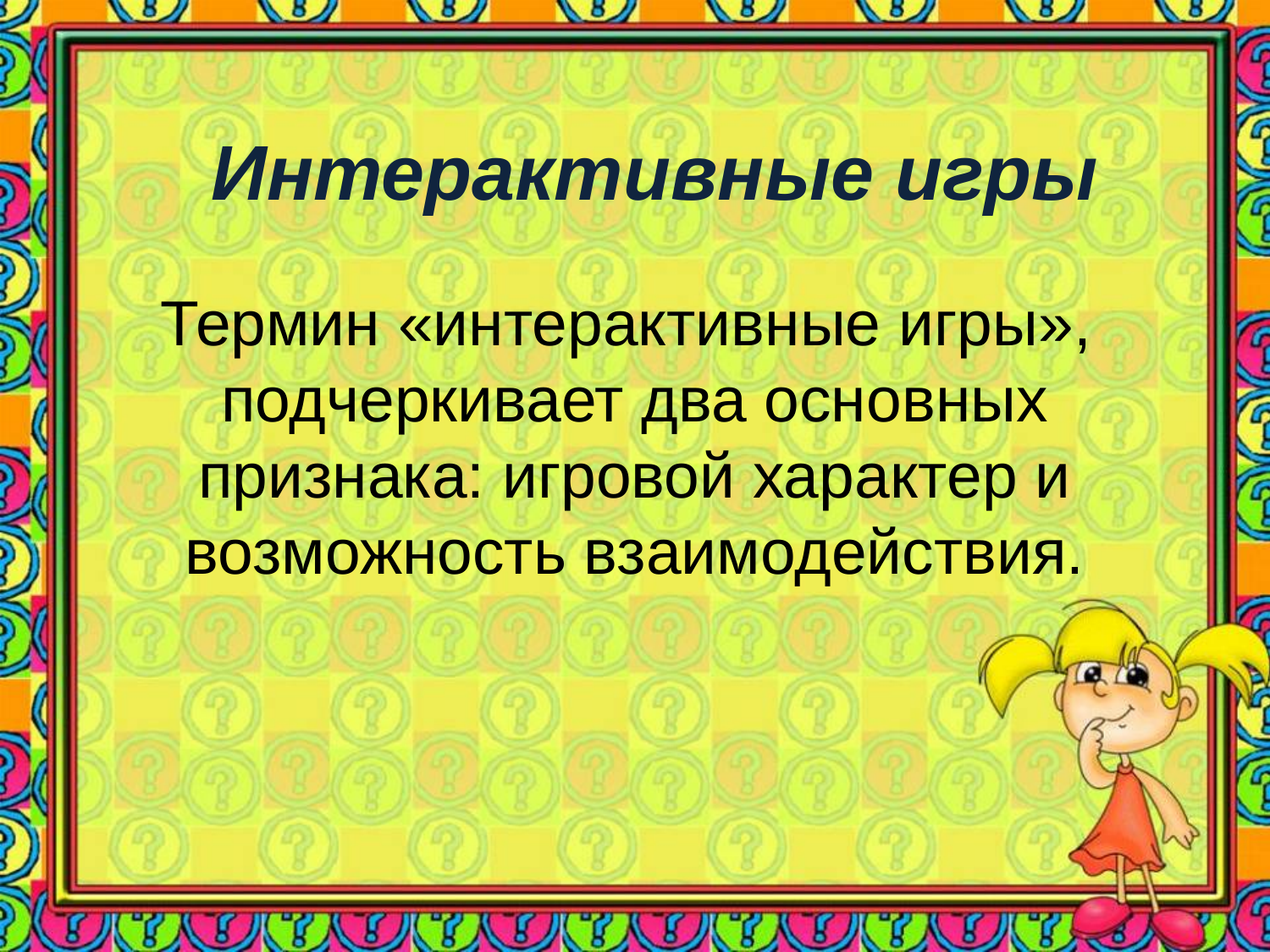

Интерактивные игры
Термин «интерактивные игры»,  подчеркивает два основных признака: игровой характер и возможность взаимодействия.